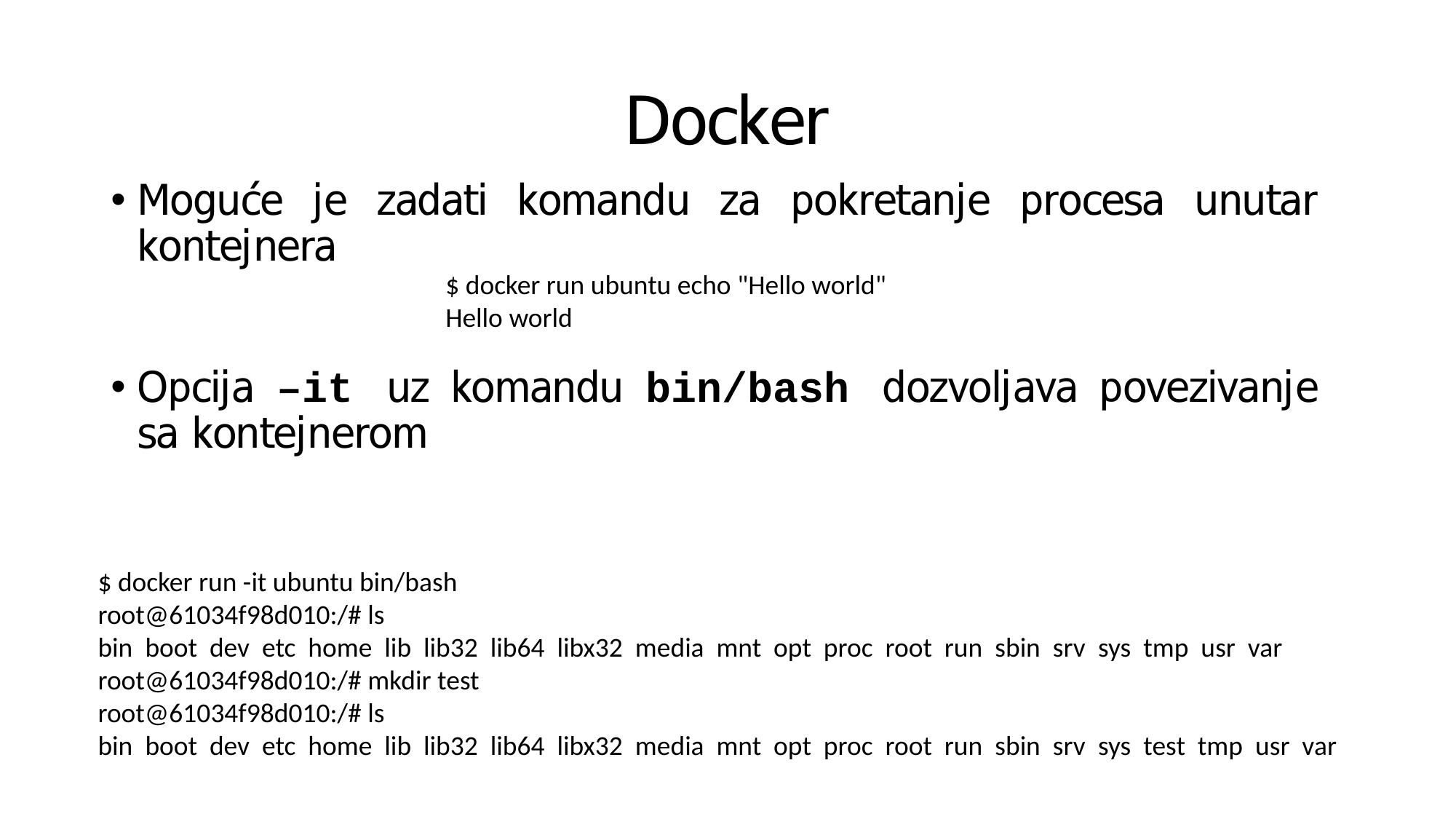

# Docker
Moguće je zadati komandu za pokretanje procesa unutar kontejnera
$ docker run ubuntu echo "Hello world"
Hello world
Opcija –it uz komandu bin/bash dozvoljava povezivanje sa kontejnerom
$ docker run -it ubuntu bin/bash
root@61034f98d010:/# ls
bin  boot  dev  etc  home  lib  lib32  lib64  libx32  media  mnt  opt  proc  root  run  sbin  srv  sys  tmp  usr  var
root@61034f98d010:/# mkdir test
root@61034f98d010:/# ls
bin  boot  dev  etc  home  lib  lib32  lib64  libx32  media  mnt  opt  proc  root  run  sbin  srv  sys  test  tmp  usr  var